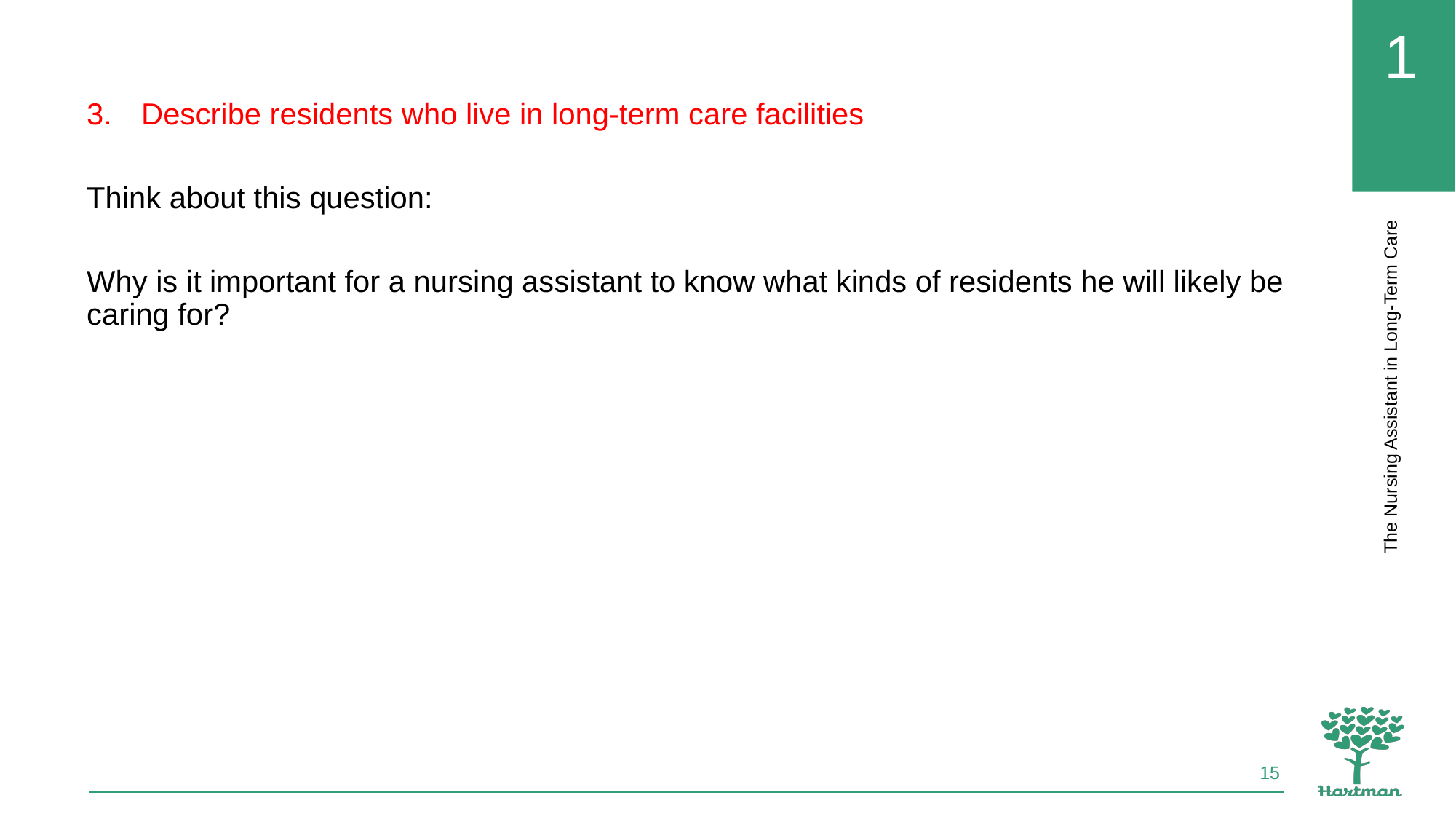

Describe residents who live in long-term care facilities

Think about this question:

Why is it important for a nursing assistant to know what kinds of residents he will likely be caring for?

15